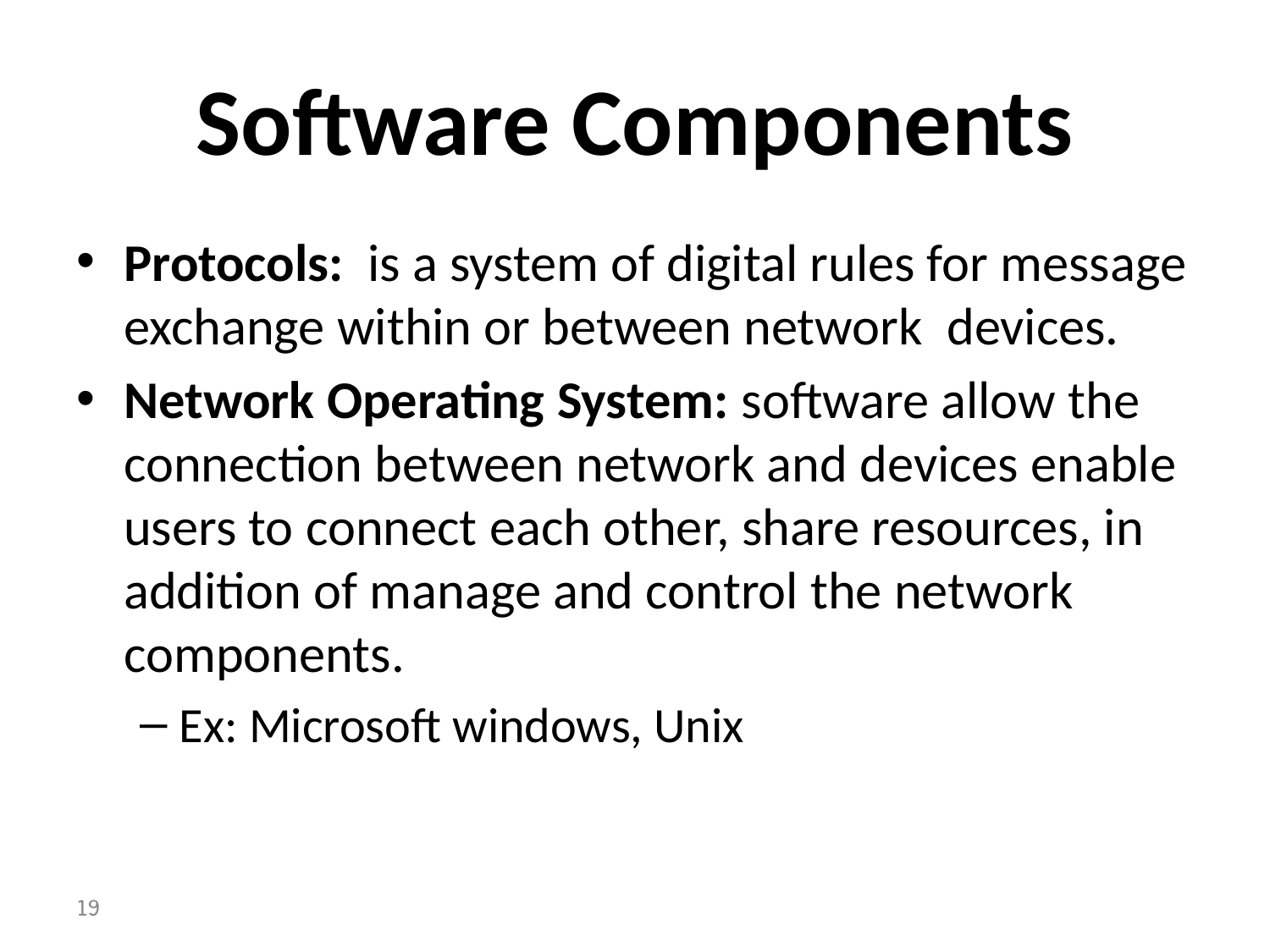

# Software Components
Protocols:  is a system of digital rules for message exchange within or between network  devices.
Network Operating System: software allow the connection between network and devices enable users to connect each other, share resources, in addition of manage and control the network components.
Ex: Microsoft windows, Unix

19